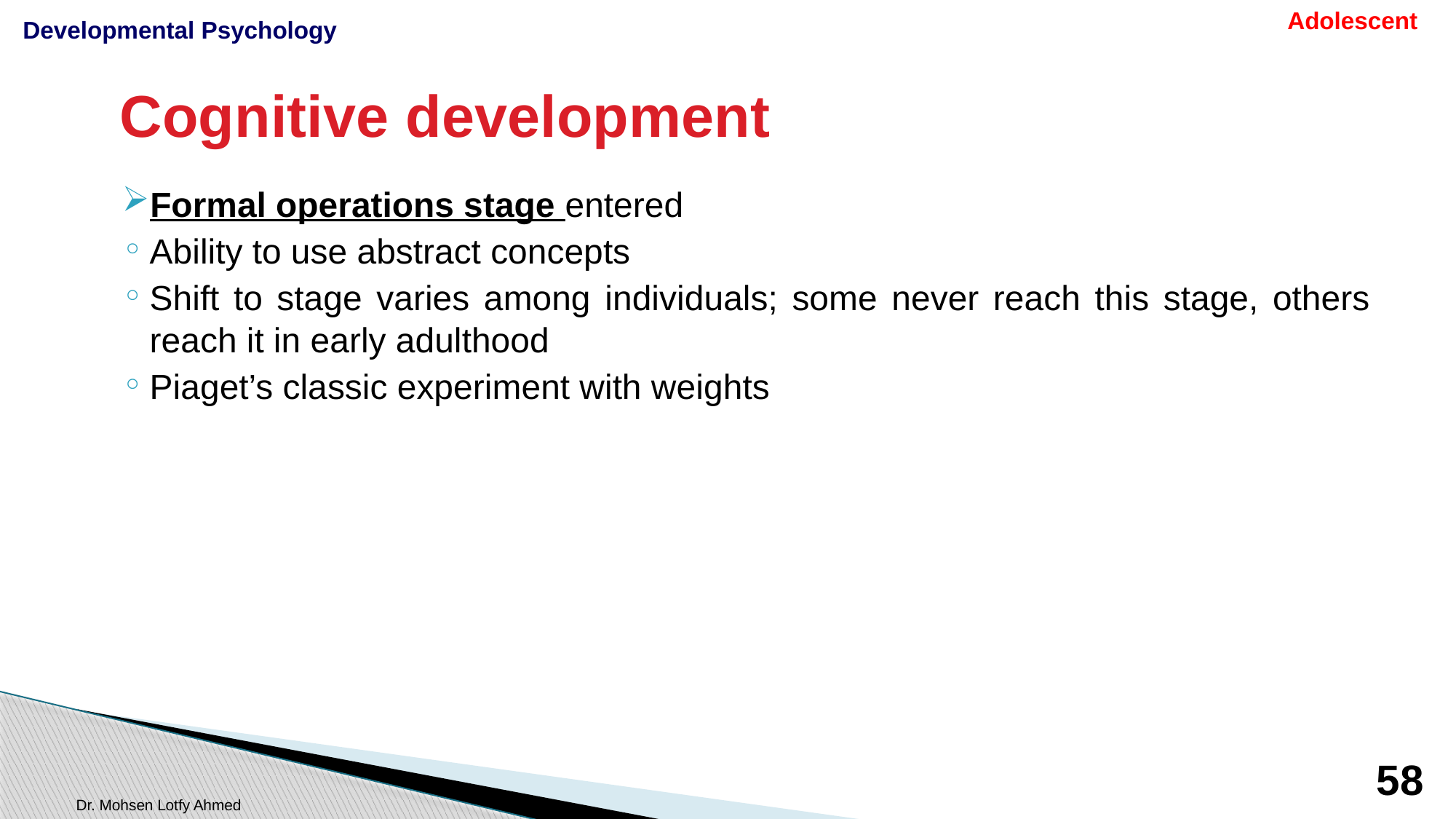

Adolescent
Developmental Psychology
# Cognitive development
Formal operations stage entered
Ability to use abstract concepts
Shift to stage varies among individuals; some never reach this stage, others reach it in early adulthood
Piaget’s classic experiment with weights

58
Dr. Mohsen Lotfy Ahmed